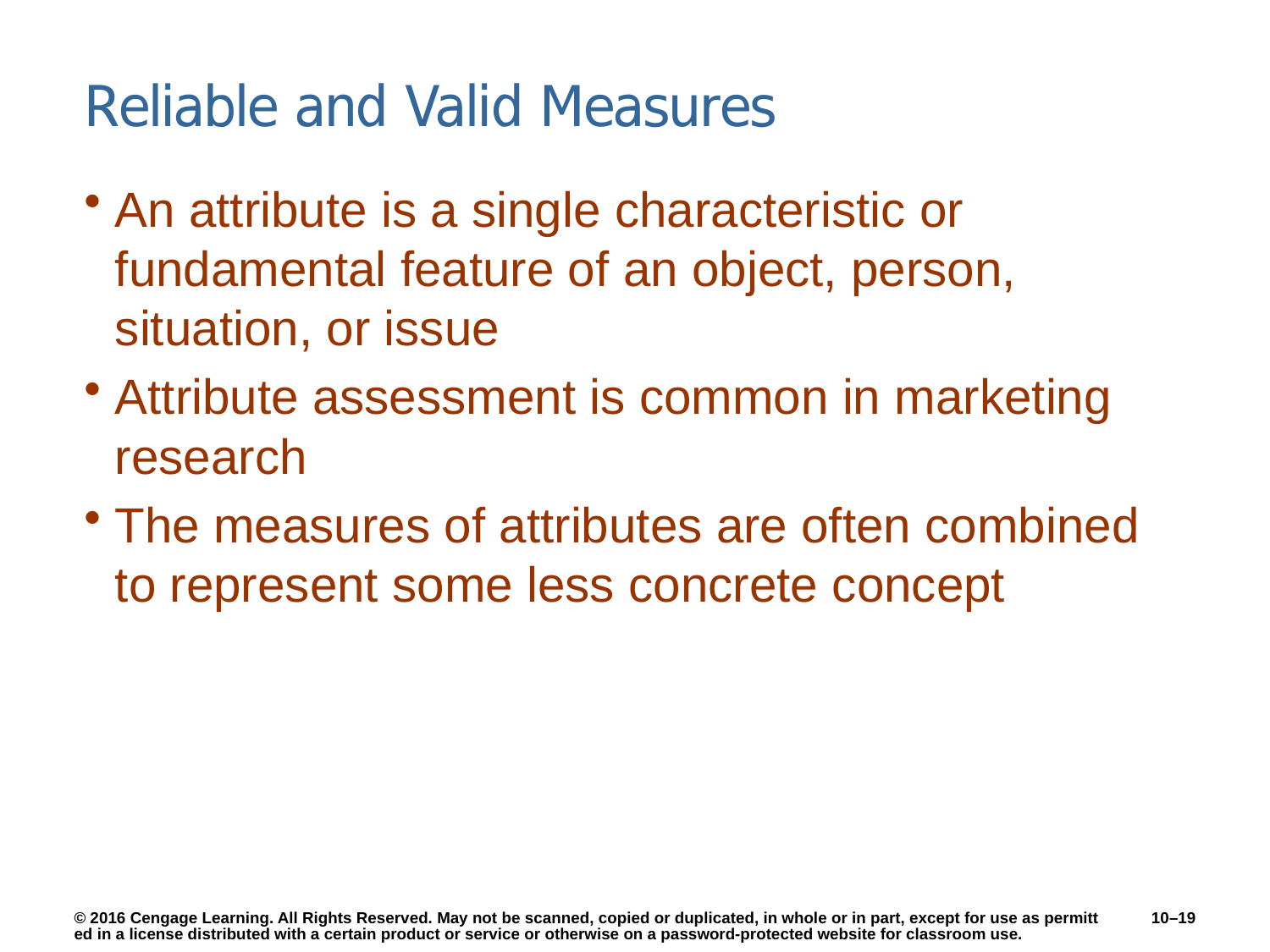

# Reliable and Valid Measures
An attribute is a single characteristic or fundamental feature of an object, person, situation, or issue
Attribute assessment is common in marketing research
The measures of attributes are often combined to represent some less concrete concept

10–19
© 2016 Cengage Learning. All Rights Reserved. May not be scanned, copied or duplicated, in whole or in part, except for use as permitted in a license distributed with a certain product or service or otherwise on a password-protected website for classroom use.